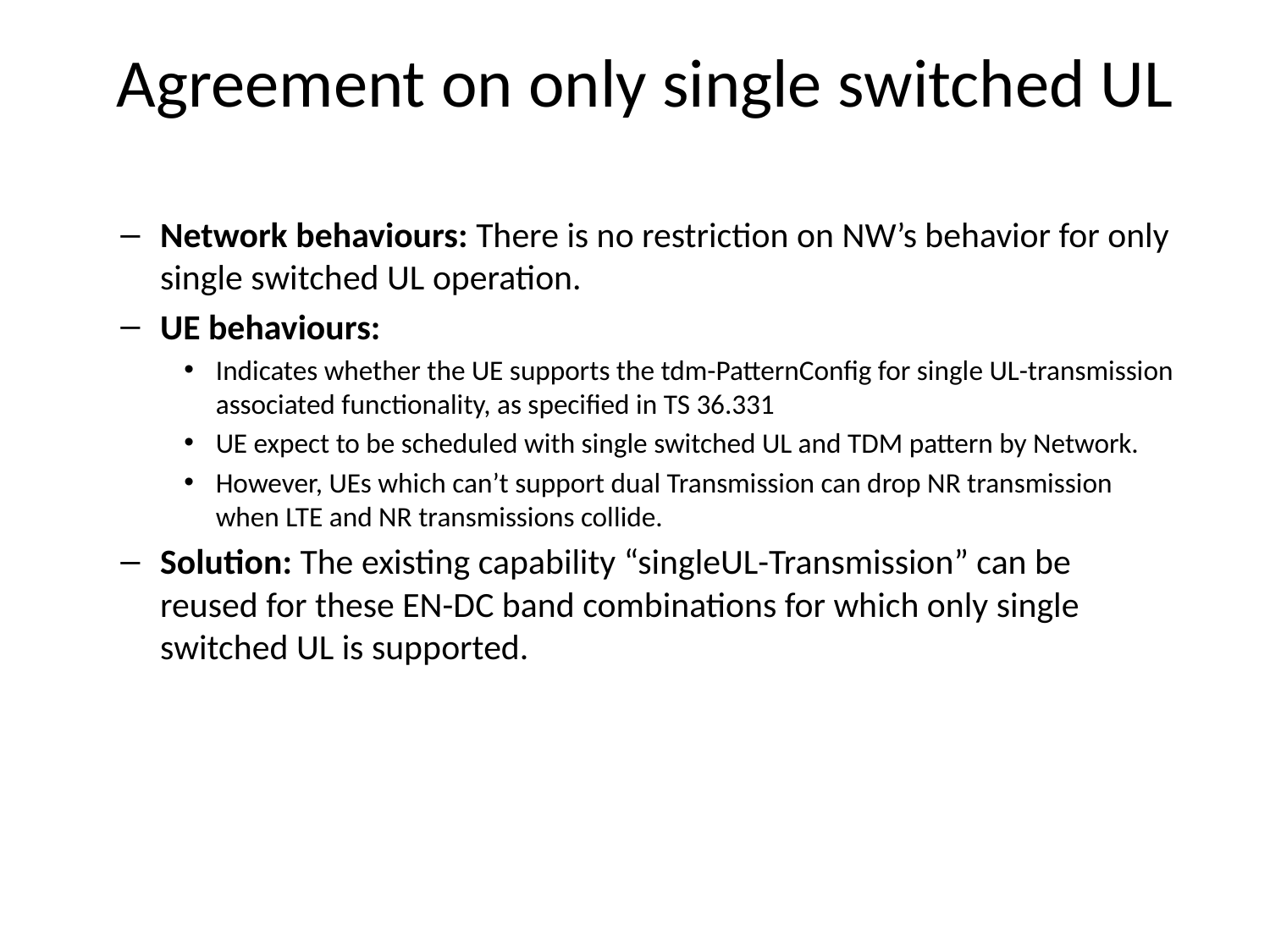

# Agreement on only single switched UL
Network behaviours: There is no restriction on NW’s behavior for only single switched UL operation.
UE behaviours:
Indicates whether the UE supports the tdm-PatternConfig for single UL-transmission associated functionality, as specified in TS 36.331
UE expect to be scheduled with single switched UL and TDM pattern by Network.
However, UEs which can’t support dual Transmission can drop NR transmission when LTE and NR transmissions collide.
Solution: The existing capability “singleUL-Transmission” can be reused for these EN-DC band combinations for which only single switched UL is supported.